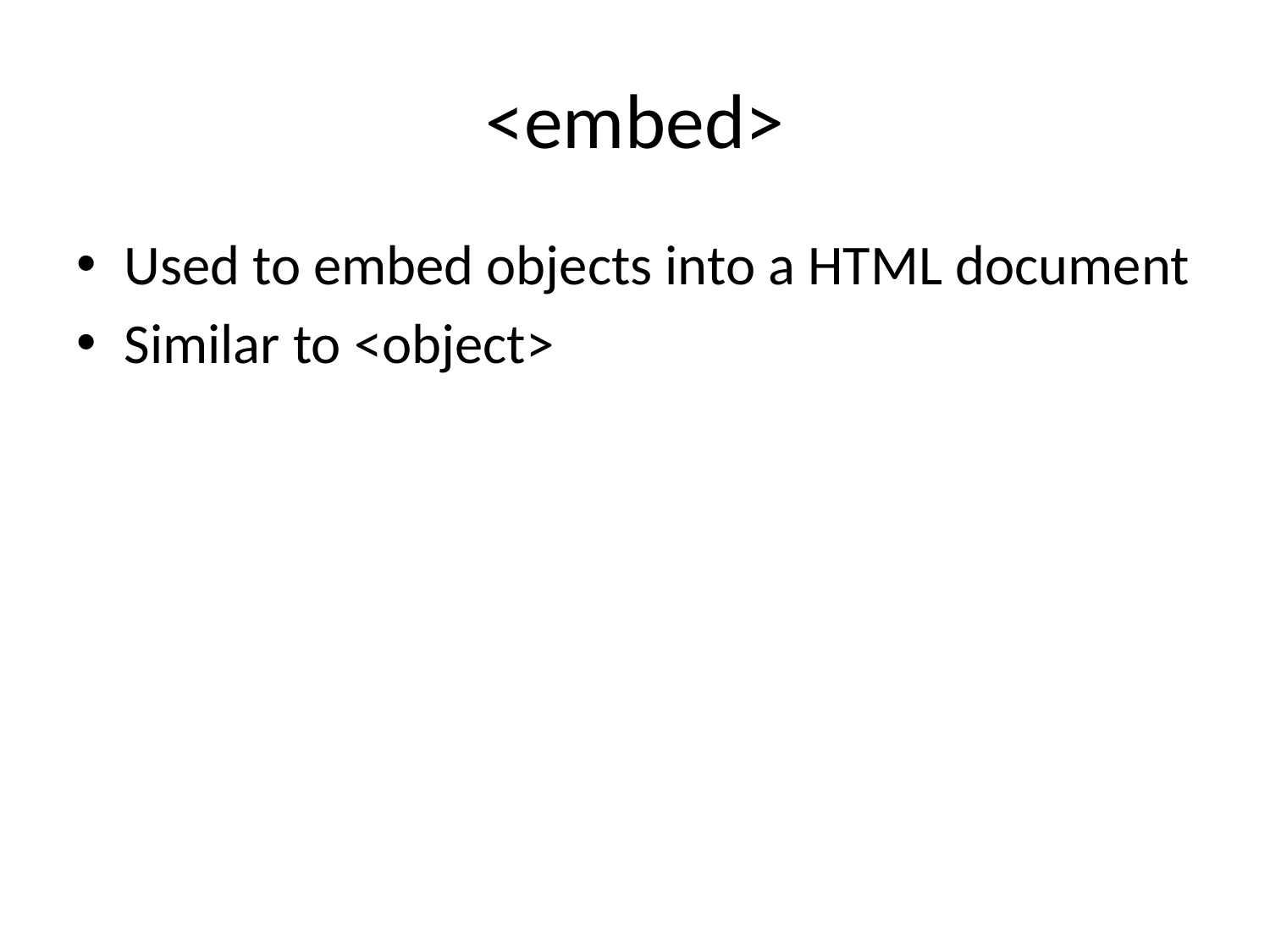

# <embed>
Used to embed objects into a HTML document
Similar to <object>